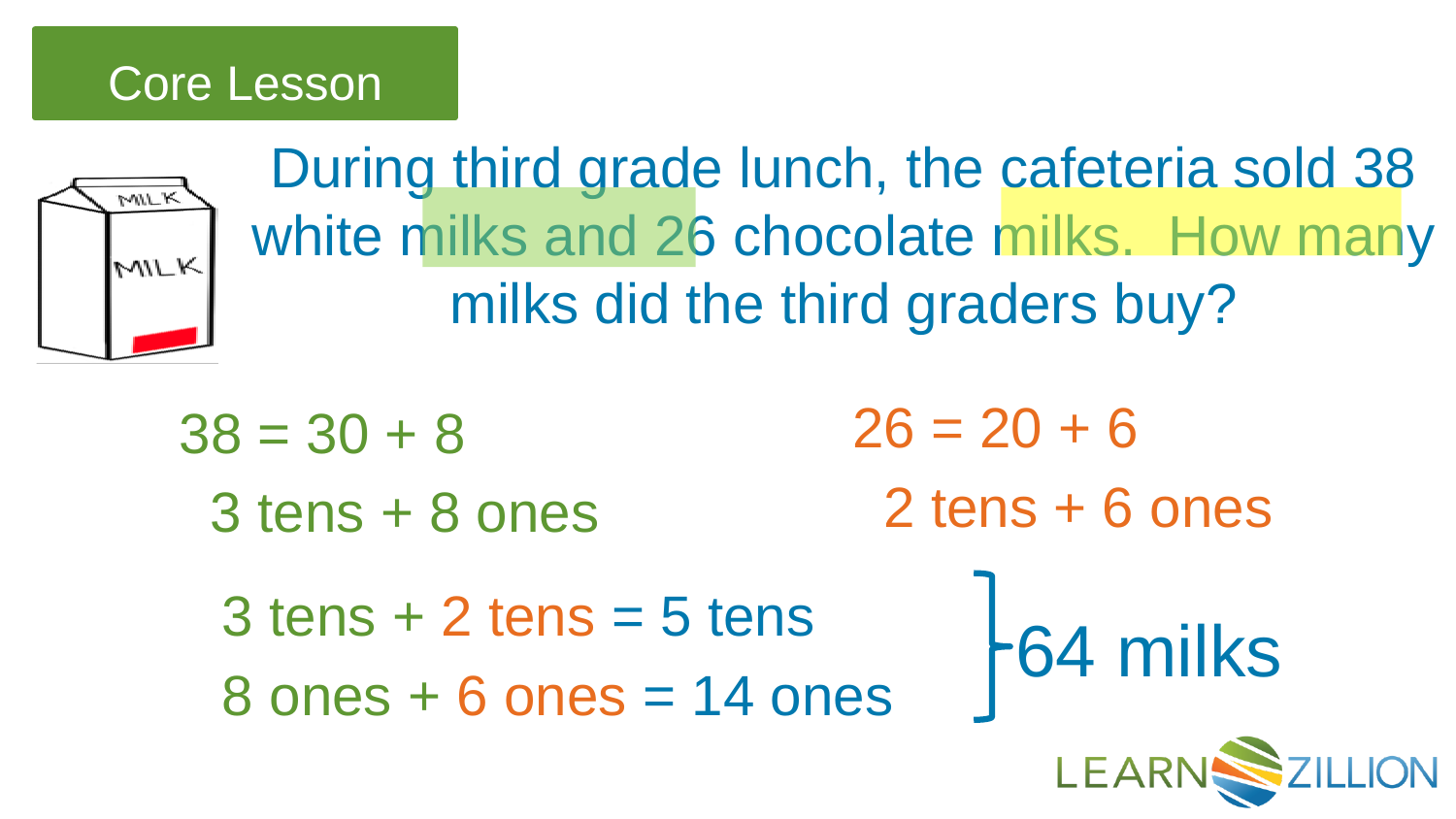

During third grade lunch, the cafeteria sold 38 white milks and 26 chocolate milks.  How many milks did the third graders buy?

26 = 20 + 6
  2 tens + 6 ones
38 = 30 + 8
  3 tens + 8 ones
3 tens + 2 tens = 5 tens
8 ones + 6 ones = 14 ones

64 milks